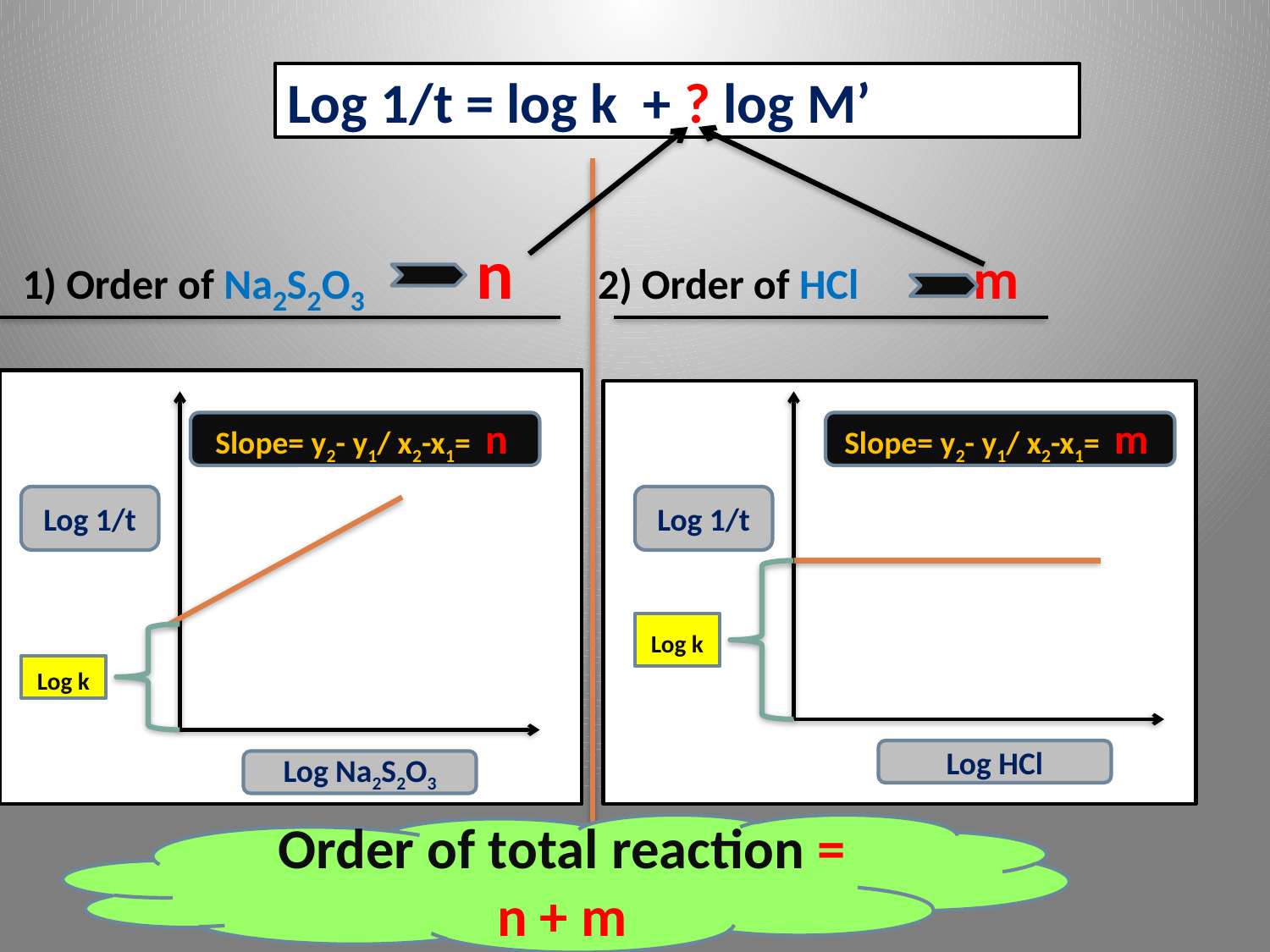

#
Log 1/t = log k  + ? log M’
 1) Order of Na2S2O3                 n          2) Order of HCl            m

Slope= y2- y1/ x2-x1=  n
Slope= y2- y1/ x2-x1=  m
Log 1/t
Log 1/t

Log k

Log k
Log HCl
Log Na2S2O3
Order of total reaction = n + m